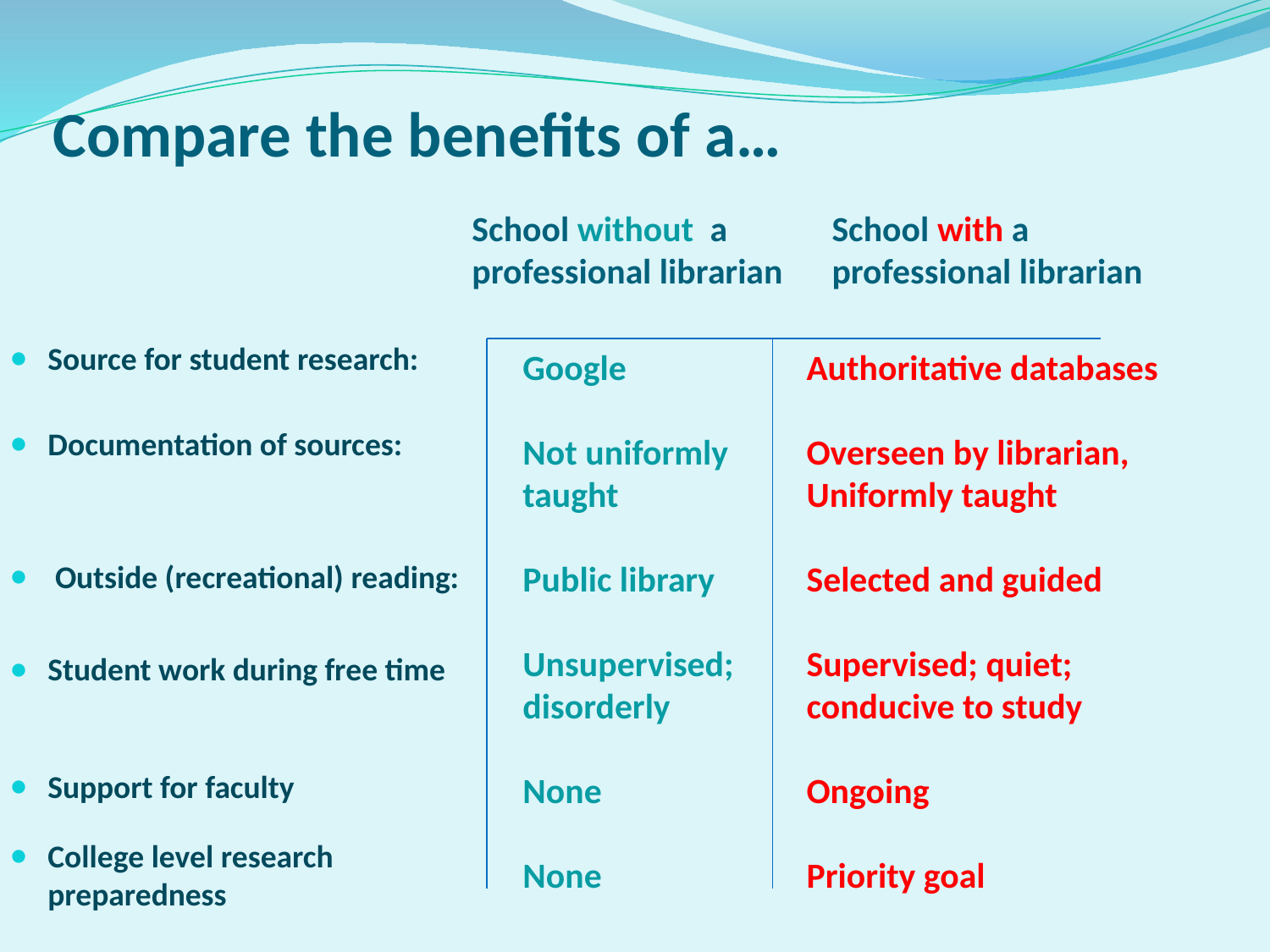

# Compare the benefits of a…
School without  a
professional librarian
School with a
professional librarian
Source for student research:

Documentation of sources:

 Outside (recreational) reading:

Student work during free time

Support for faculty
College level research preparedness
Google

Not uniformly taught

Public library

Unsupervised; disorderly

None

None
Authoritative databases

Overseen by librarian,
Uniformly taught

Selected and guided

Supervised; quiet; conducive to study

Ongoing

Priority goal